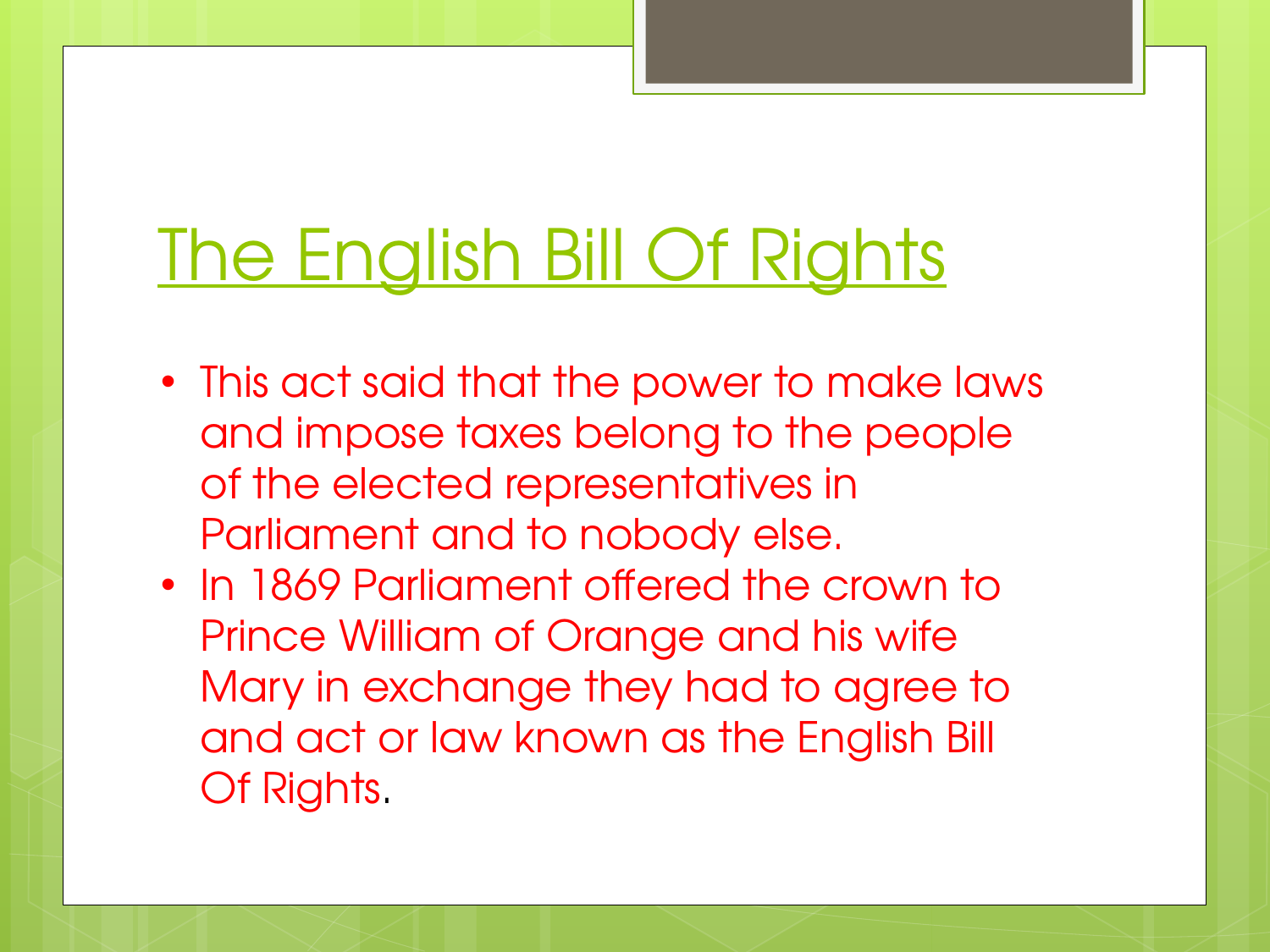

# The English Bill Of Rights
This act said that the power to make laws and impose taxes belong to the people  of the elected representatives in Parliament and to nobody else.
In 1869 Parliament offered the crown to Prince William of Orange and his wife Mary in exchange they had to agree to and act or law known as the English Bill Of Rights.